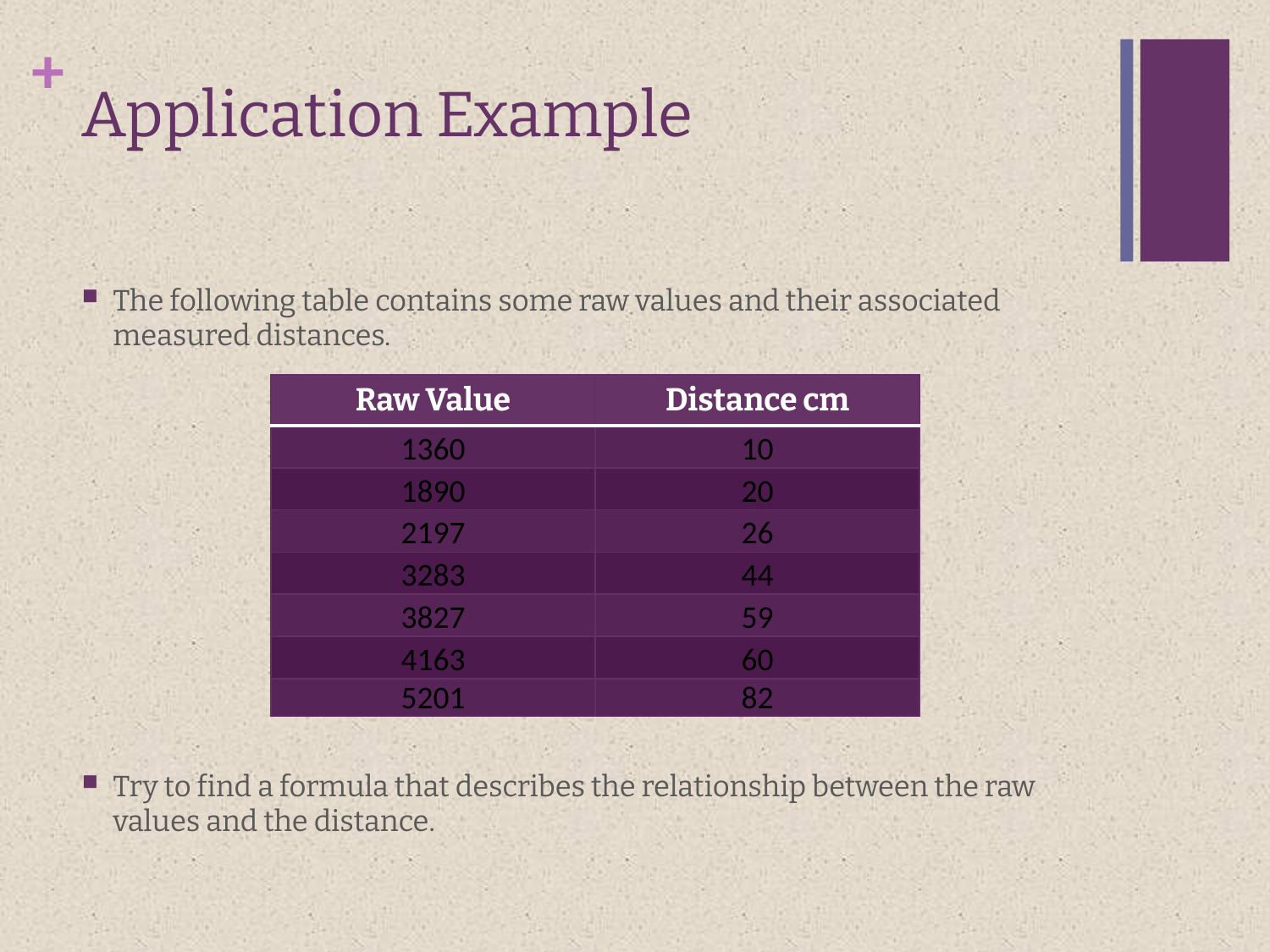

# Application Example
The following table contains some raw values and their associated measured distances.

Try to find a formula that describes the relationship between the raw values and the distance.
| Raw Value | Distance cm |
| --- | --- |
| 1360 | 10 |
| 1890 | 20 |
| 2197 | 26 |
| 3283 | 44 |
| 3827 | 59 |
| 4163 | 60 |
| 5201 | 82 |